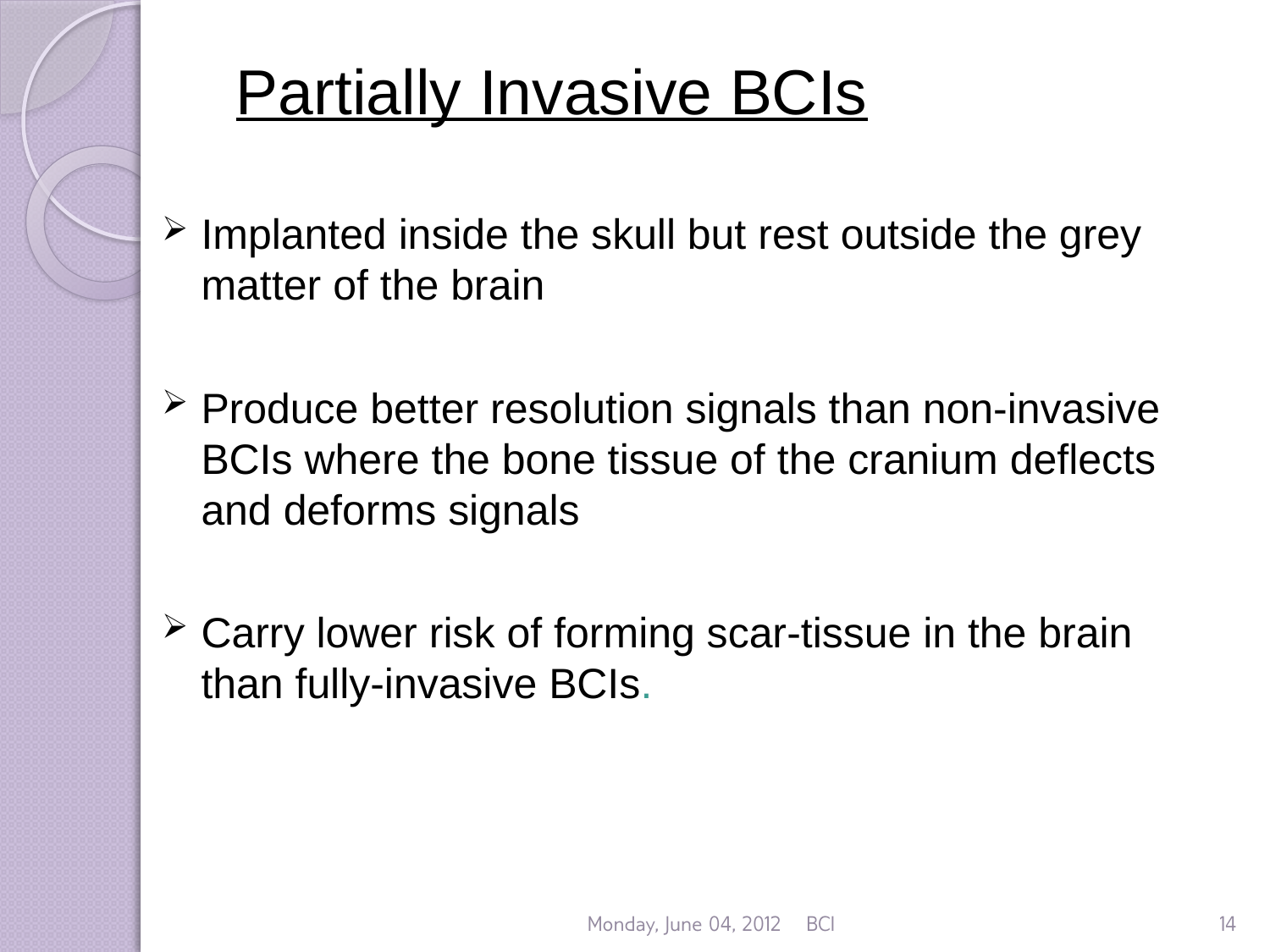

Partially Invasive BCIs
Implanted inside the skull but rest outside the grey matter of the brain

Produce better resolution signals than non-invasive BCIs where the bone tissue of the cranium deflects and deforms signals

Carry lower risk of forming scar-tissue in the brain than fully-invasive BCIs.

Monday, June 04, 2012
BCI
14